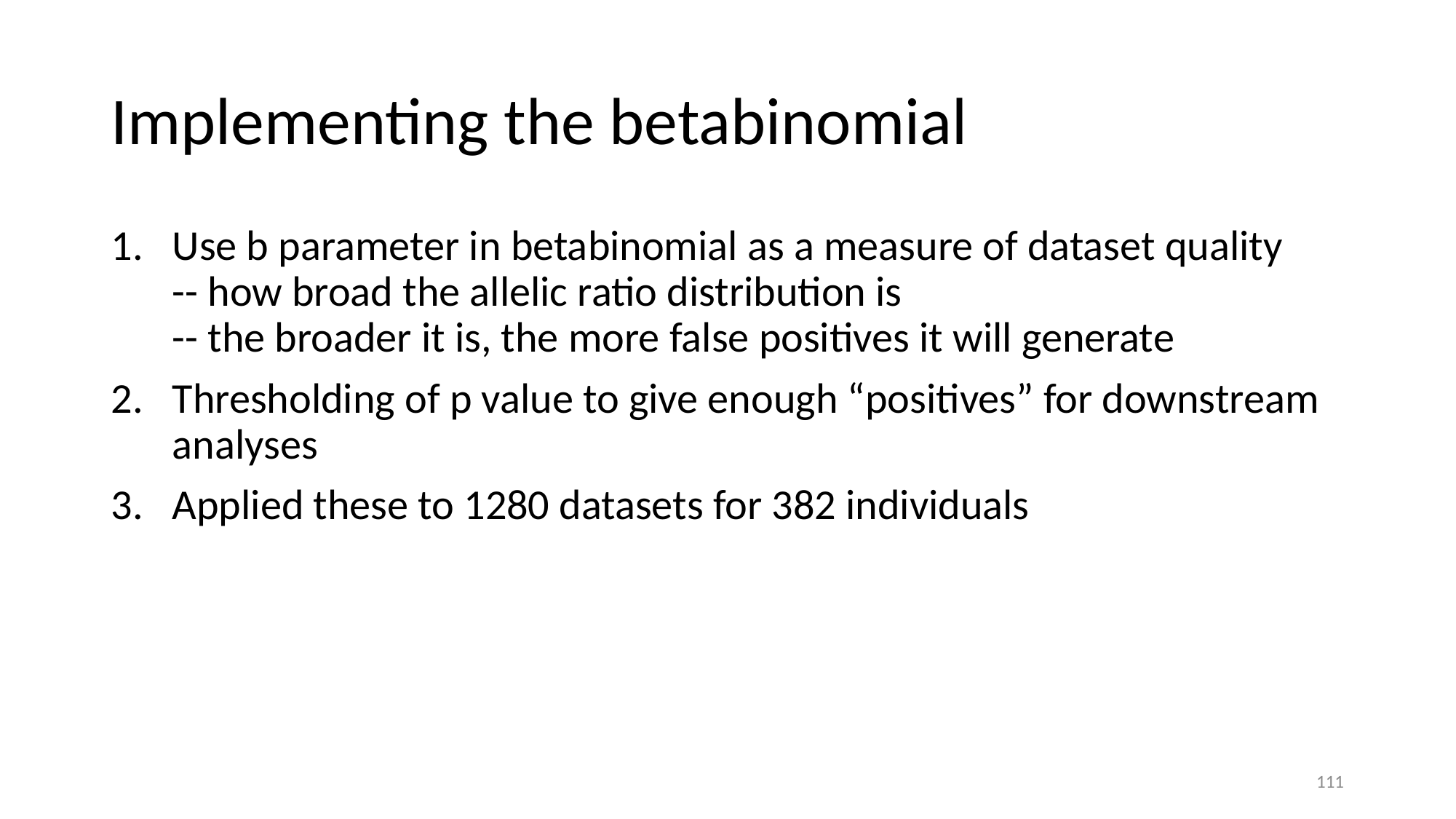

# Implementing the betabinomial
Use b parameter in betabinomial as a measure of dataset quality
-- how broad the allelic ratio distribution is
-- the broader it is, the more false positives it will generate
Thresholding of p value to give enough “positives” for downstream analyses
Applied these to 1280 datasets for 382 individuals
111